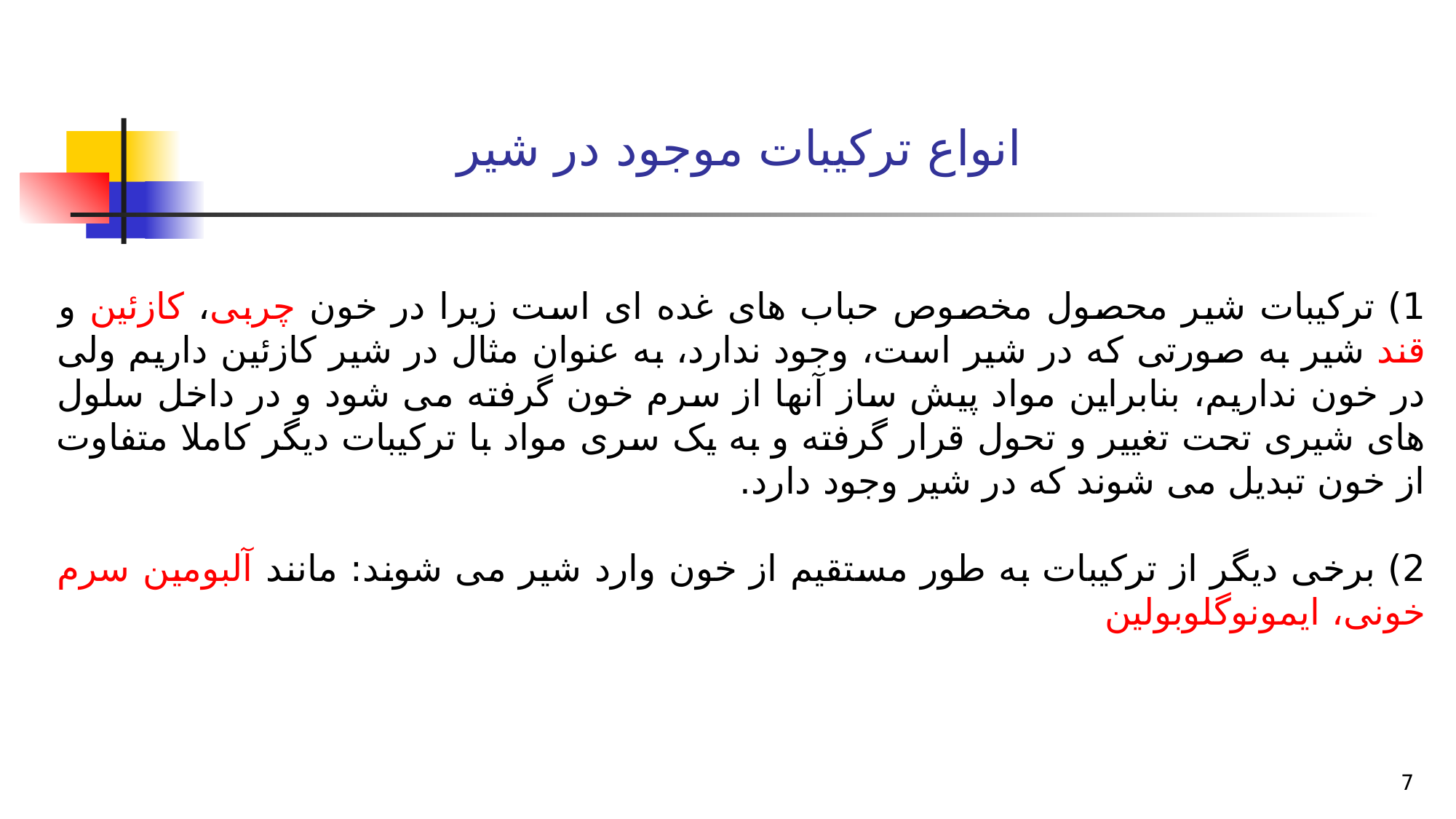

# انواع ترکیبات موجود در شیر
1) ترکیبات شیر محصول مخصوص حباب های غده ای است زیرا در خون چربی، کازئین و قند شیر به صورتی که در شیر است، وجود ندارد، به عنوان مثال در شیر کازئین داریم ولی در خون نداریم، بنابراین مواد پیش ساز آنها از سرم خون گرفته می شود و در داخل سلول های شیری تحت تغییر و تحول قرار گرفته و به یک سری مواد با ترکیبات دیگر کاملا متفاوت از خون تبدیل می شوند که در شیر وجود دارد.

2) برخی دیگر از ترکیبات به طور مستقیم از خون وارد شیر می شوند: مانند آلبومین سرم خونی، ایمونوگلوبولین
7